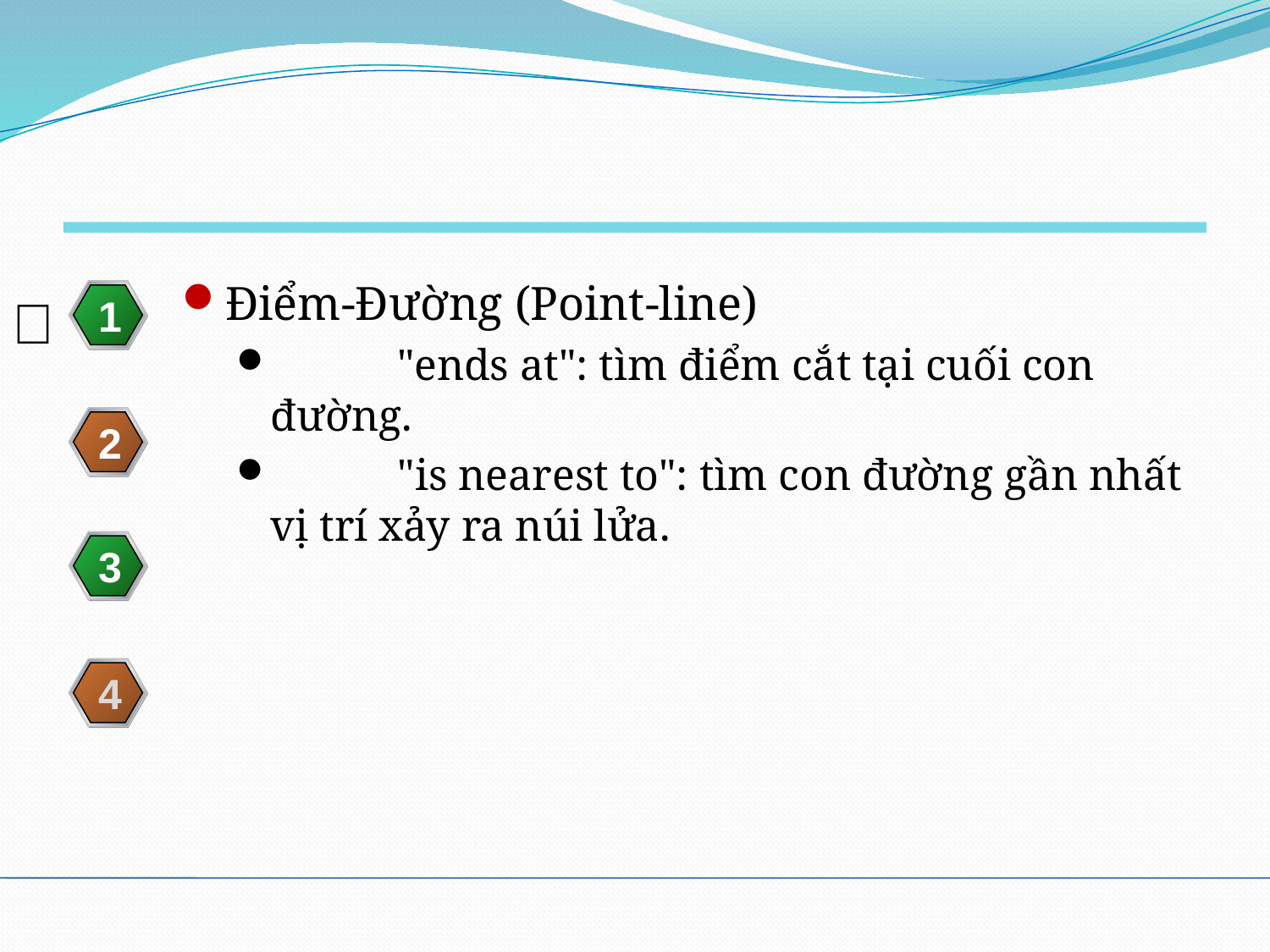

#
Điểm-Đường (Point-line)
	"ends at": tìm điểm cắt tại cuối con đường.
	"is nearest to": tìm con đường gần nhất vị trí xảy ra núi lửa.